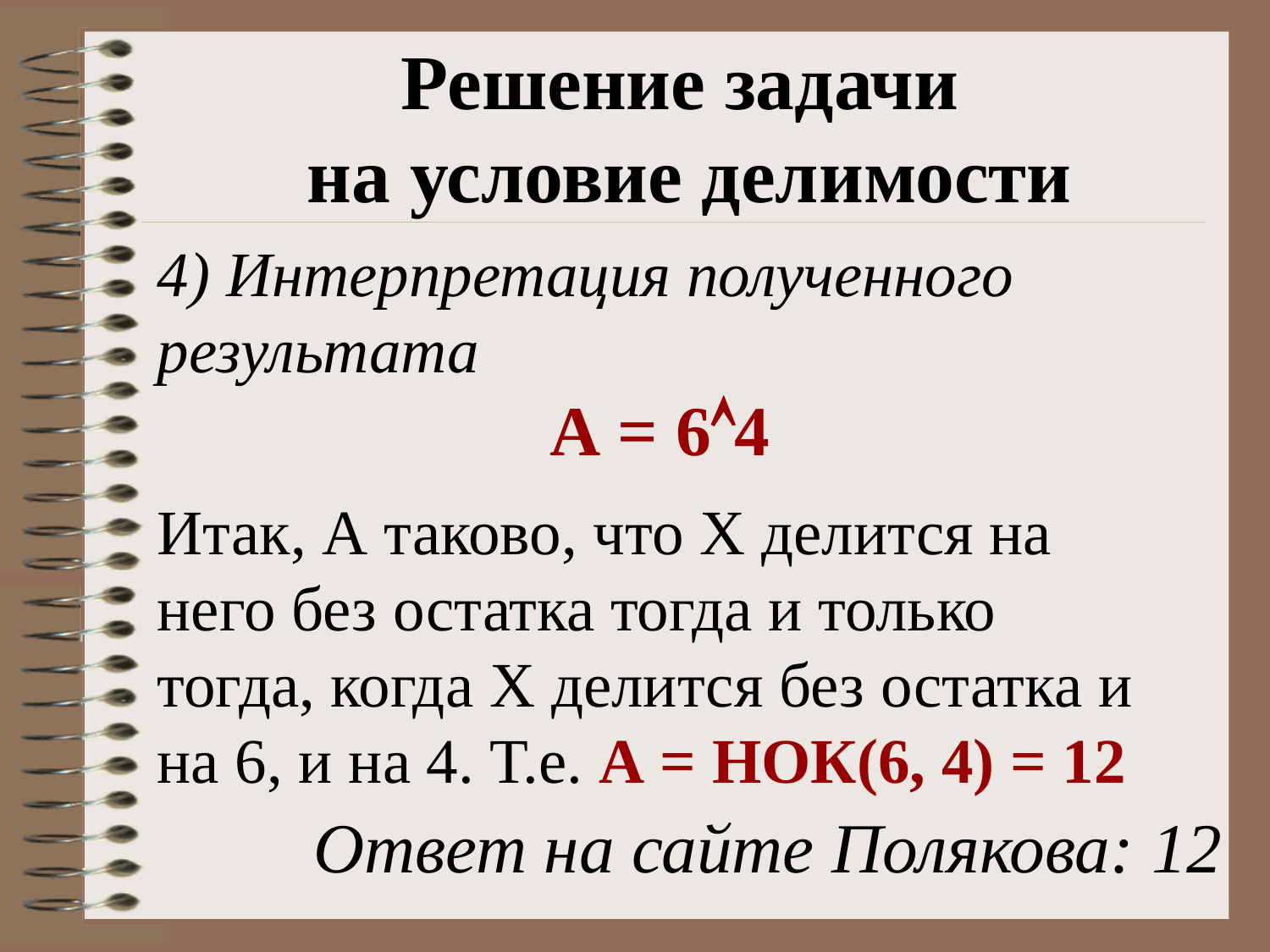

Решение задачи
на условие делимости
4) Интерпретация полученного результата
А = 6∧4
Итак, А таково, что Х делится на него без остатка тогда и только тогда, когда Х делится без остатка и на 6, и на 4. Т.е. А = НОК(6, 4) = 12
Ответ на сайте Полякова: 12